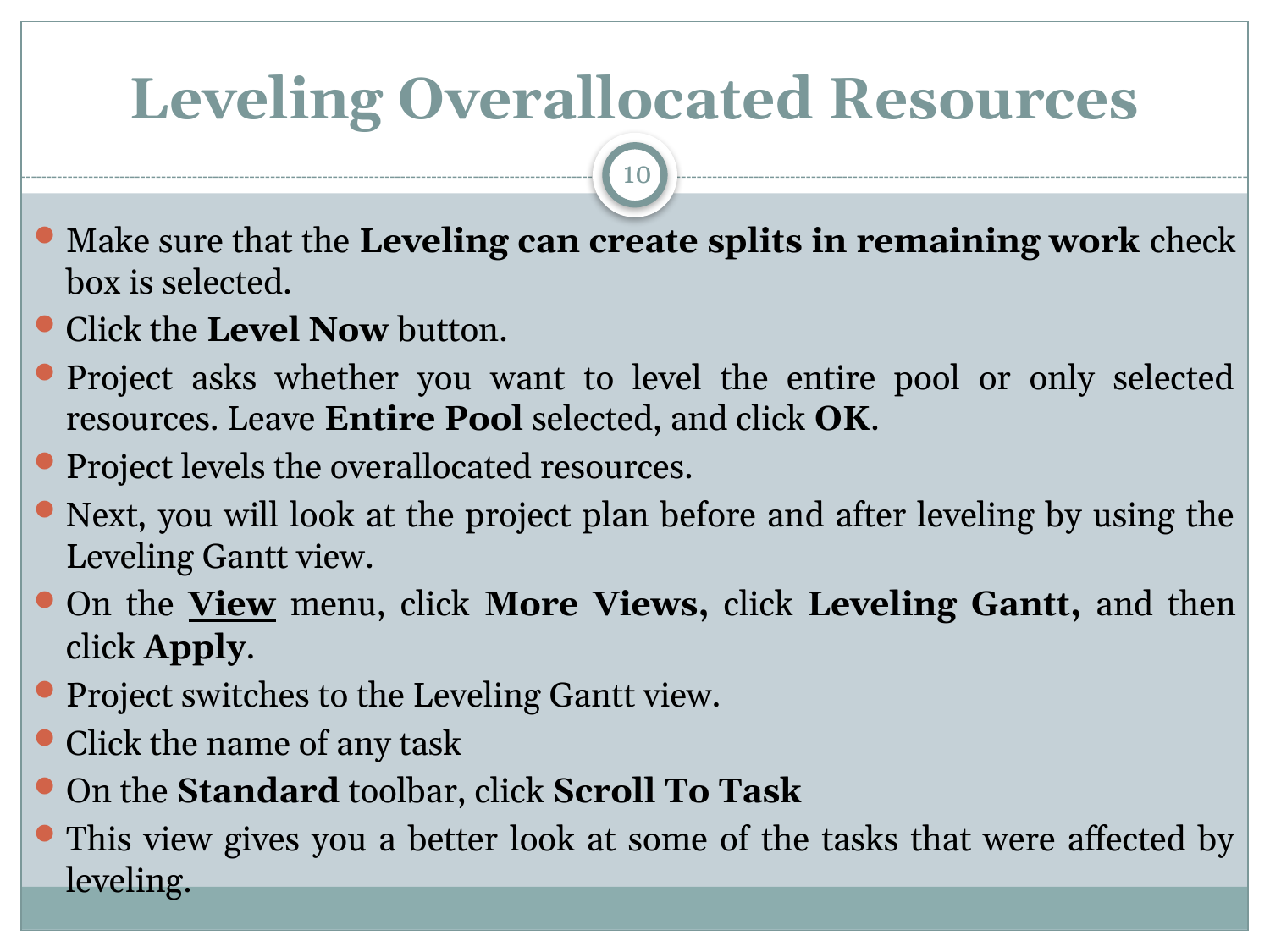

# Leveling Overallocated Resources
10
Make sure that the Leveling can create splits in remaining work check box is selected.
Click the Level Now button.
Project asks whether you want to level the entire pool or only selected resources. Leave Entire Pool selected, and click OK.
Project levels the overallocated resources.
Next, you will look at the project plan before and after leveling by using the Leveling Gantt view.
On the View menu, click More Views, click Leveling Gantt, and then click Apply.
Project switches to the Leveling Gantt view.
Click the name of any task
On the Standard toolbar, click Scroll To Task
This view gives you a better look at some of the tasks that were affected by leveling.